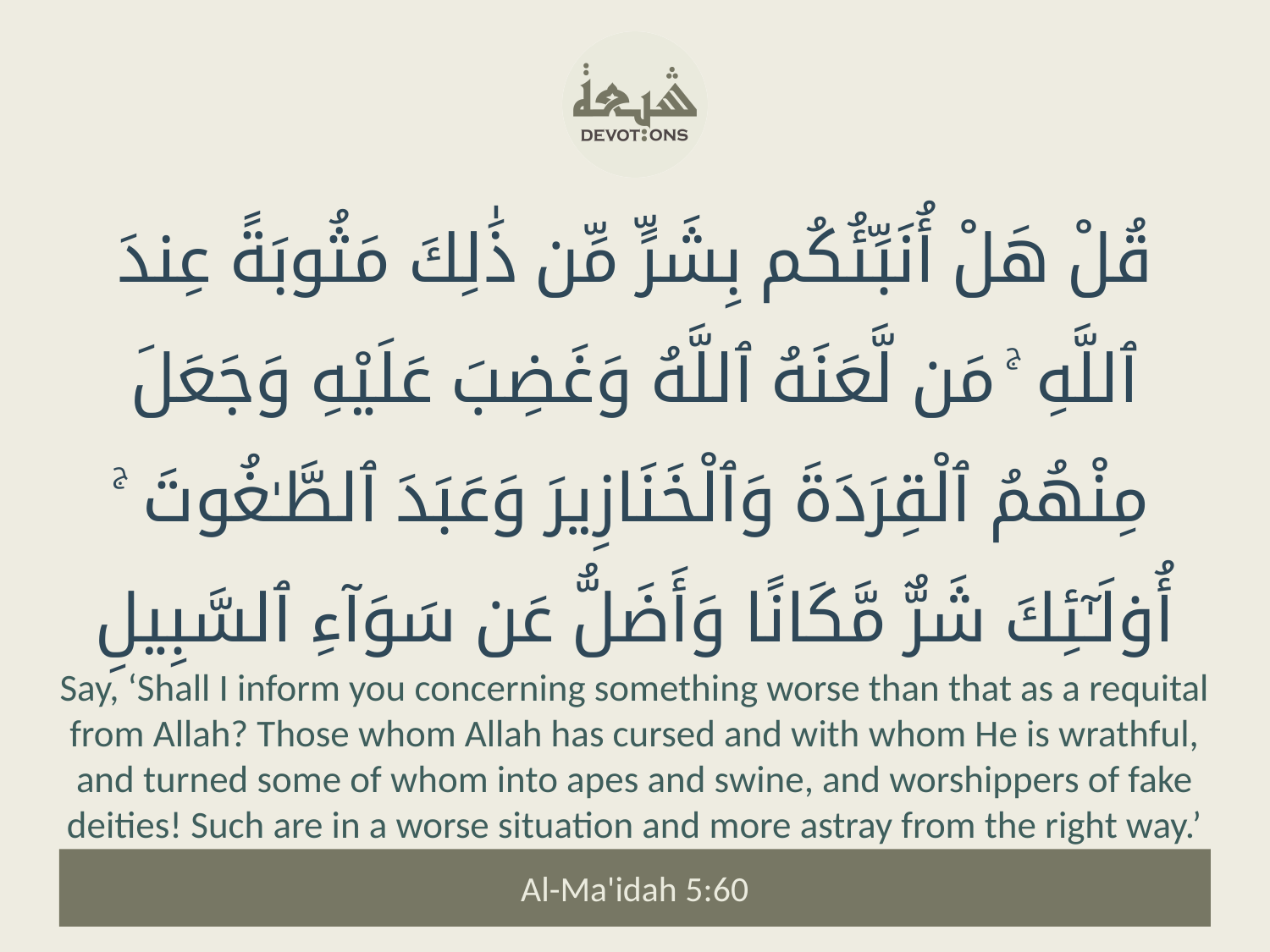

قُلْ هَلْ أُنَبِّئُكُم بِشَرٍّ مِّن ذَٰلِكَ مَثُوبَةً عِندَ ٱللَّهِ ۚ مَن لَّعَنَهُ ٱللَّهُ وَغَضِبَ عَلَيْهِ وَجَعَلَ مِنْهُمُ ٱلْقِرَدَةَ وَٱلْخَنَازِيرَ وَعَبَدَ ٱلطَّـٰغُوتَ ۚ أُو۟لَـٰٓئِكَ شَرٌّ مَّكَانًا وَأَضَلُّ عَن سَوَآءِ ٱلسَّبِيلِ
Say, ‘Shall I inform you concerning something worse than that as a requital from Allah? Those whom Allah has cursed and with whom He is wrathful, and turned some of whom into apes and swine, and worshippers of fake deities! Such are in a worse situation and more astray from the right way.’
Al-Ma'idah 5:60